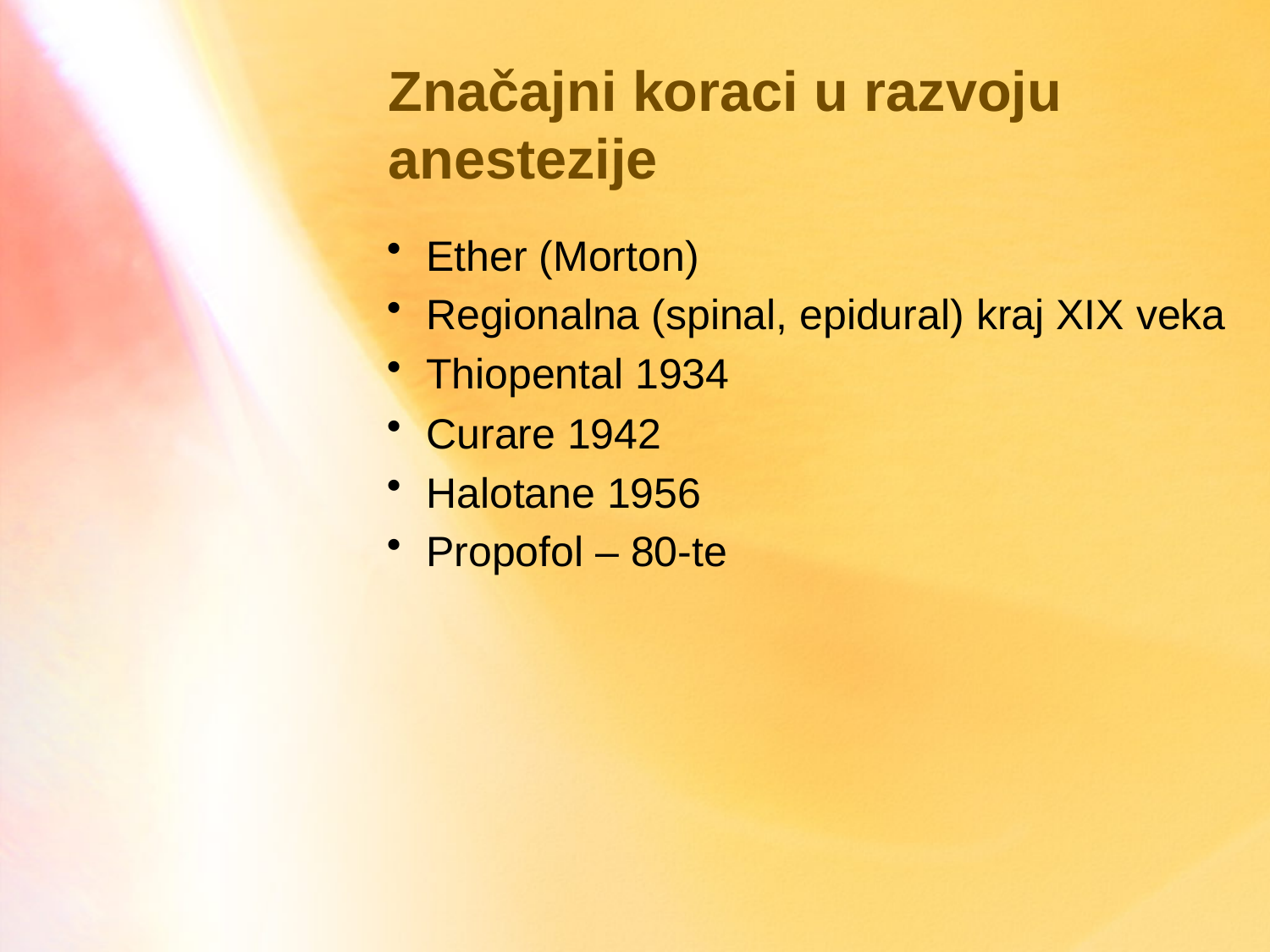

Značajni koraci u razvoju anestezije
Ether (Morton)
Regionalna (spinal, epidural) kraj XIX veka
Thiopental 1934
Curare 1942
Halotane 1956
Propofol – 80-te